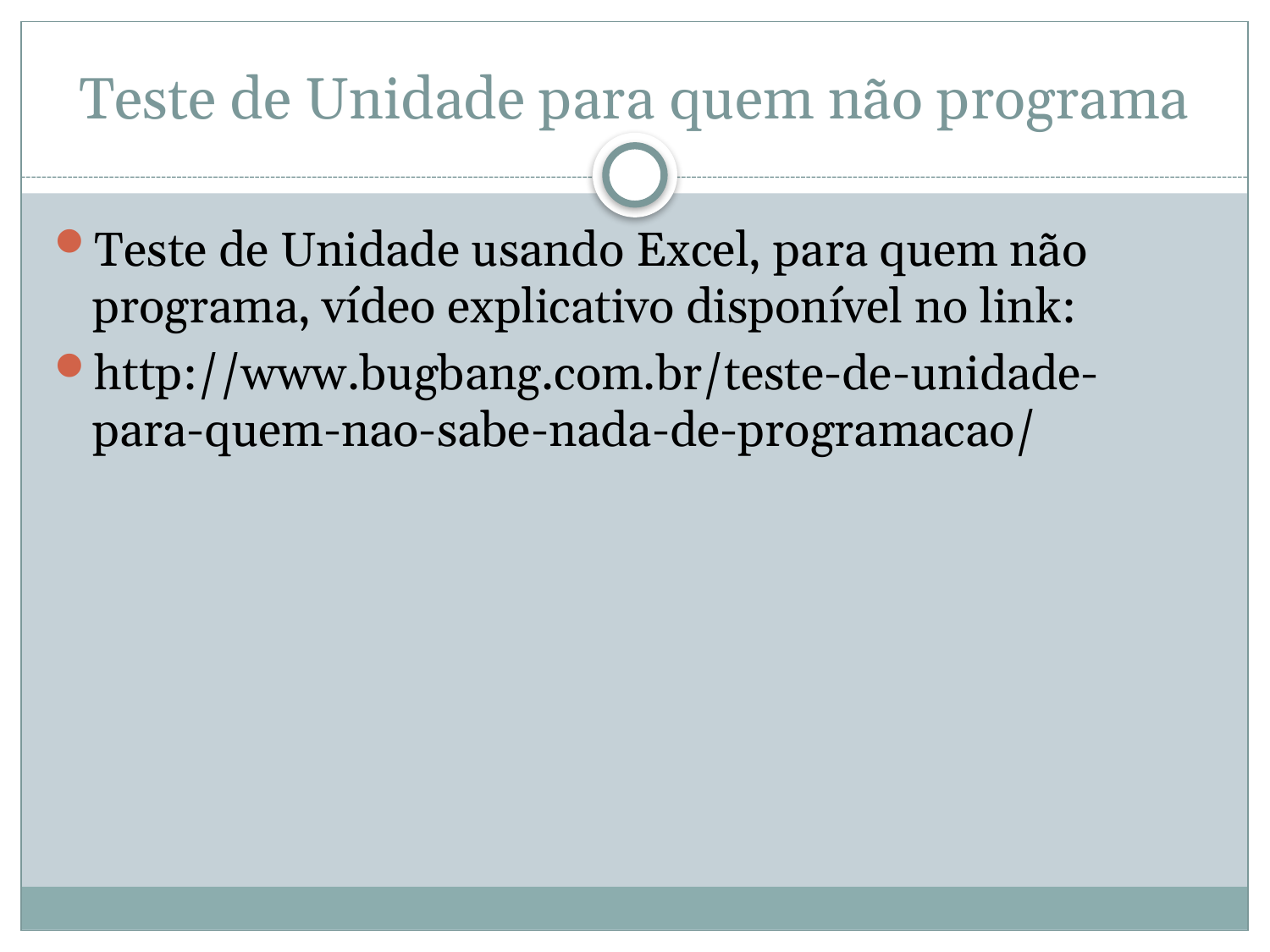

# Teste de Unidade para quem não programa
Teste de Unidade usando Excel, para quem não programa, vídeo explicativo disponível no link:
http://www.bugbang.com.br/teste-de-unidade-para-quem-nao-sabe-nada-de-programacao/